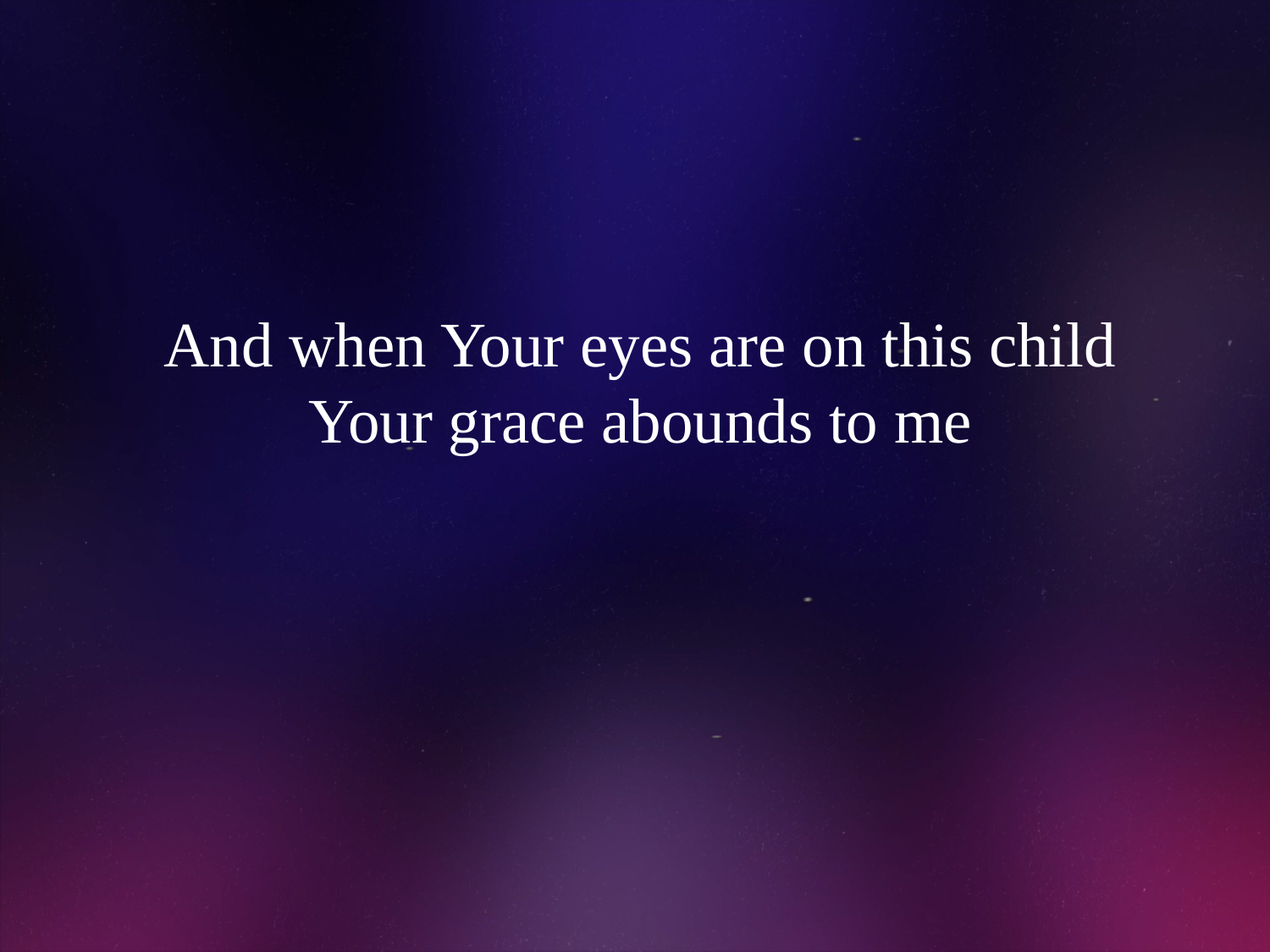

# And when Your eyes are on this child Your grace abounds to me